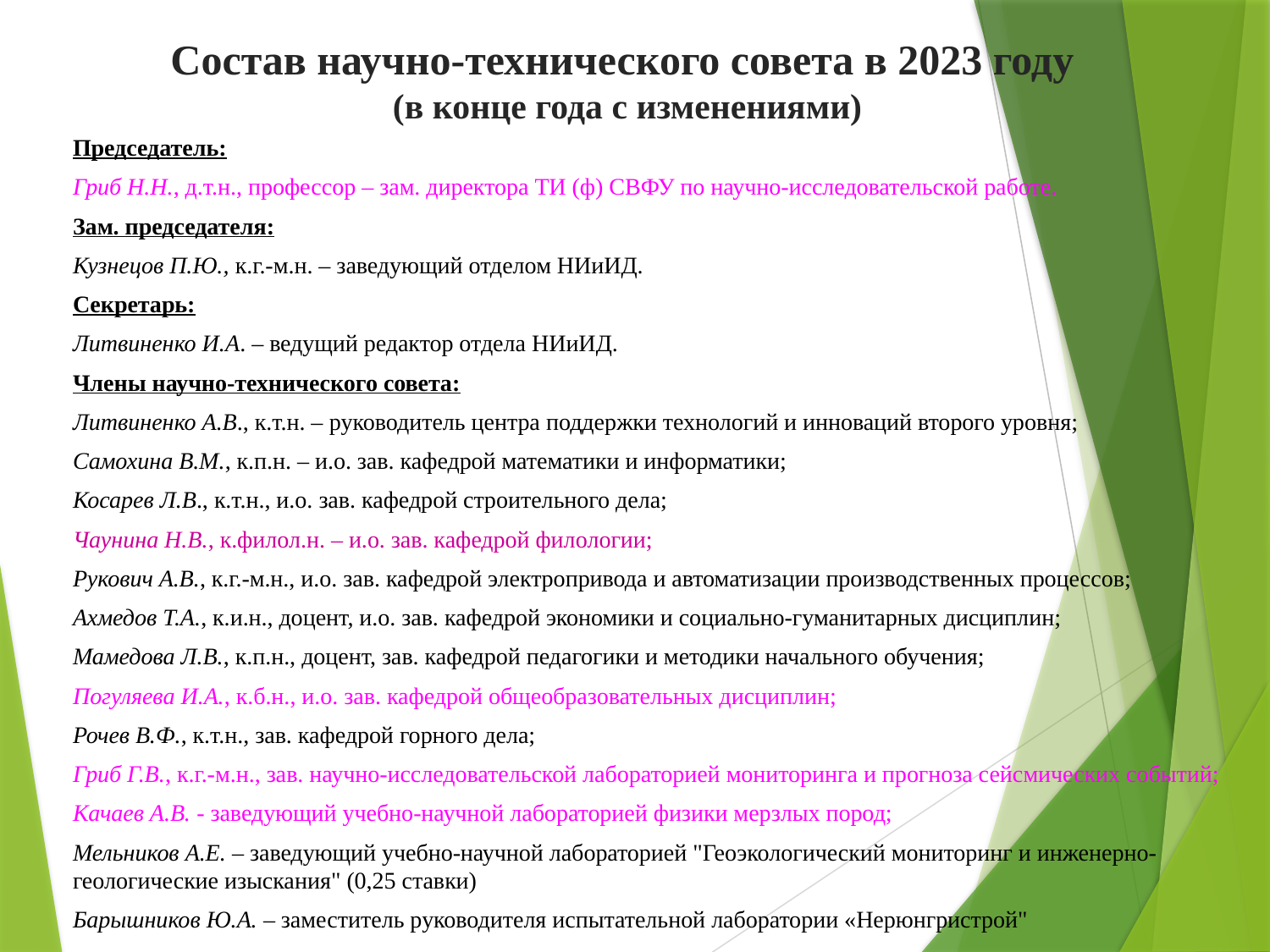

Состав научно-технического совета в 2023 году
(в конце года с изменениями)
Председатель:
Гриб Н.Н., д.т.н., профессор – зам. директора ТИ (ф) СВФУ по научно-исследовательской работе.
Зам. председателя:
Кузнецов П.Ю., к.г.-м.н. – заведующий отделом НИиИД.
Секретарь:
Литвиненко И.А. – ведущий редактор отдела НИиИД.
Члены научно-технического совета:
Литвиненко А.В., к.т.н. – руководитель центра поддержки технологий и инноваций второго уровня;
Самохина В.М., к.п.н. – и.о. зав. кафедрой математики и информатики;
Косарев Л.В., к.т.н., и.о. зав. кафедрой строительного дела;
Чаунина Н.В., к.филол.н. – и.о. зав. кафедрой филологии;
Рукович А.В., к.г.-м.н., и.о. зав. кафедрой электропривода и автоматизации производственных процессов;
Ахмедов Т.А., к.и.н., доцент, и.о. зав. кафедрой экономики и социально-гуманитарных дисциплин;
Мамедова Л.В., к.п.н., доцент, зав. кафедрой педагогики и методики начального обучения;
Погуляева И.А., к.б.н., и.о. зав. кафедрой общеобразовательных дисциплин;
Рочев В.Ф., к.т.н., зав. кафедрой горного дела;
Гриб Г.В., к.г.-м.н., зав. научно-исследовательской лабораторией мониторинга и прогноза сейсмических событий;
Качаев А.В. - заведующий учебно-научной лабораторией физики мерзлых пород;
Мельников А.Е. – заведующий учебно-научной лабораторией "Геоэкологический мониторинг и инженерно-геологические изыскания" (0,25 ставки)
Барышников Ю.А. – заместитель руководителя испытательной лаборатории «Нерюнгристрой"